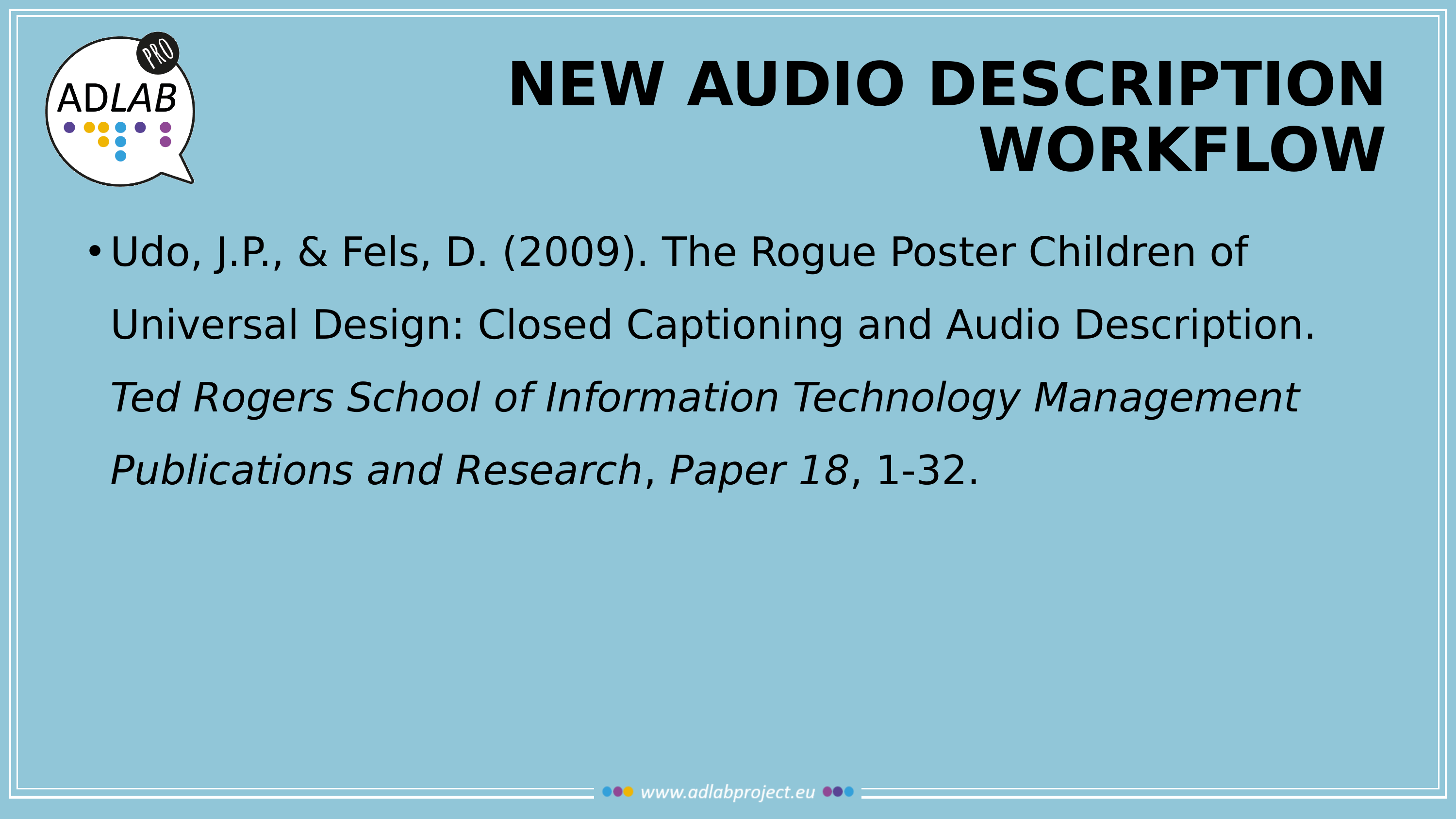

# New audio description workflow
Udo, J.P., & Fels, D. (2009). The Rogue Poster Children of Universal Design: Closed Captioning and Audio Description. Ted Rogers School of Information Technology Management Publications and Research, Paper 18, 1-32.